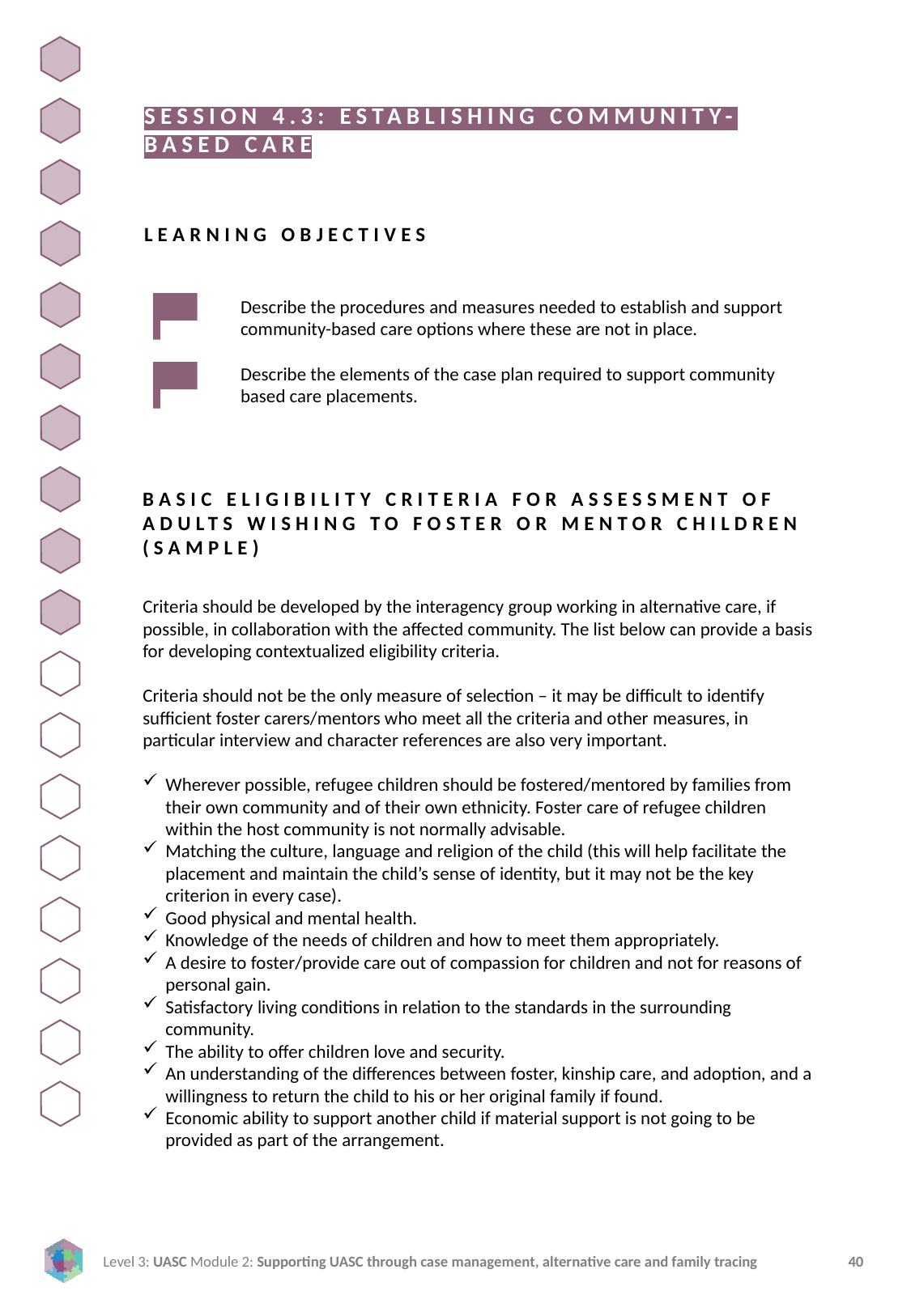

SESSION 4.3: ESTABLISHING COMMUNITY-BASED CARE

LEARNING OBJECTIVES

Describe the procedures and measures needed to establish and support community-based care options where these are not in place.

Describe the elements of the case plan required to support community based care placements.

BASIC ELIGIBILITY CRITERIA FOR ASSESSMENT OF ADULTS WISHING TO FOSTER OR MENTOR CHILDREN (SAMPLE)

Criteria should be developed by the interagency group working in alternative care, if possible, in collaboration with the affected community. The list below can provide a basis for developing contextualized eligibility criteria.

Criteria should not be the only measure of selection – it may be difficult to identify sufficient foster carers/mentors who meet all the criteria and other measures, in particular interview and character references are also very important.

Wherever possible, refugee children should be fostered/mentored by families from their own community and of their own ethnicity. Foster care of refugee children within the host community is not normally advisable.
Matching the culture, language and religion of the child (this will help facilitate the placement and maintain the child’s sense of identity, but it may not be the key criterion in every case).
Good physical and mental health.
Knowledge of the needs of children and how to meet them appropriately.
A desire to foster/provide care out of compassion for children and not for reasons of personal gain.
Satisfactory living conditions in relation to the standards in the surrounding community.
The ability to offer children love and security.
An understanding of the differences between foster, kinship care, and adoption, and a willingness to return the child to his or her original family if found.
Economic ability to support another child if material support is not going to be provided as part of the arrangement.